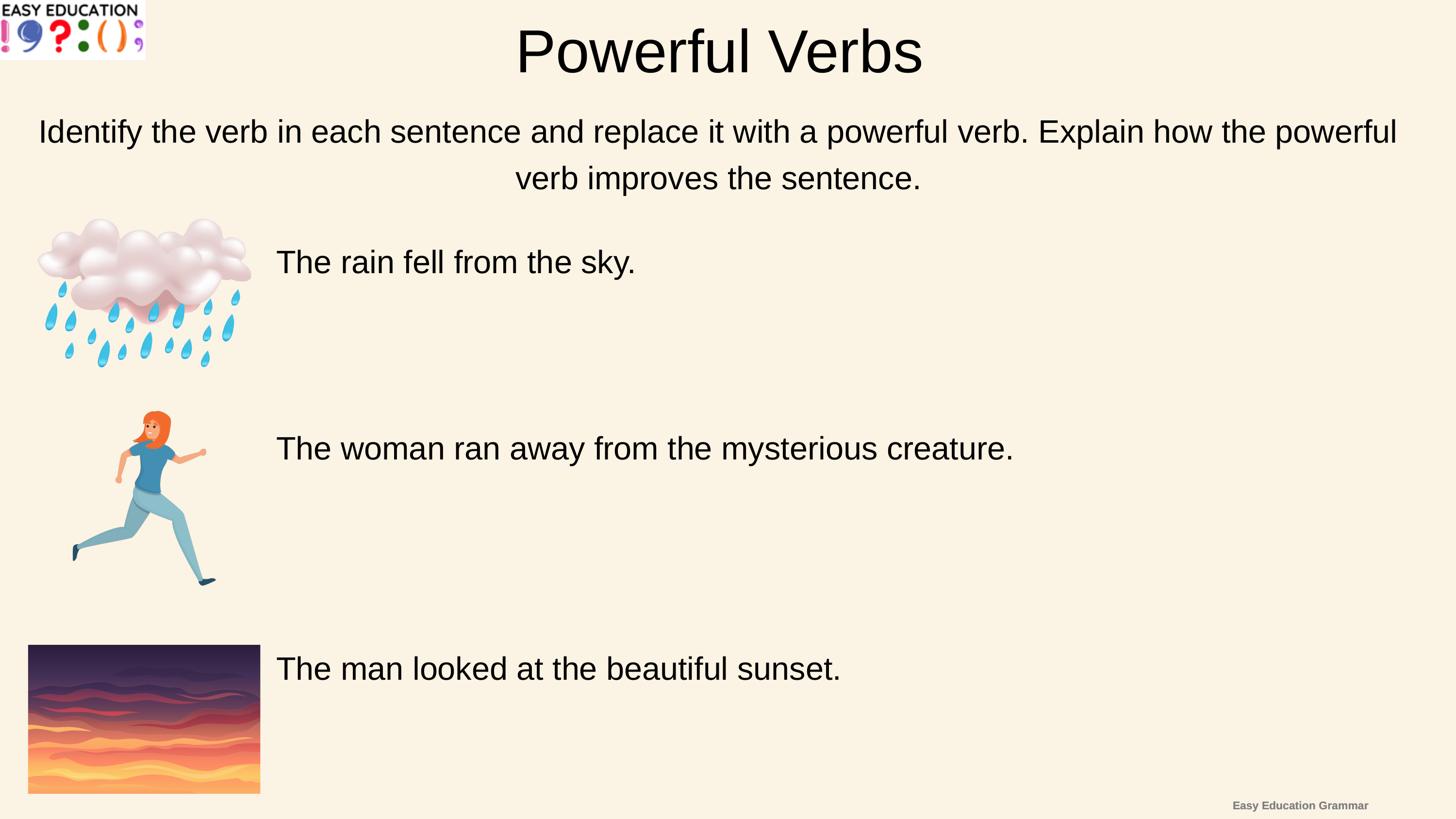

Powerful Verbs
Identify the verb in each sentence and replace it with a powerful verb. Explain how the powerful verb improves the sentence.

The rain fell from the sky.

The woman ran away from the mysterious creature.
The man looked at the beautiful sunset.